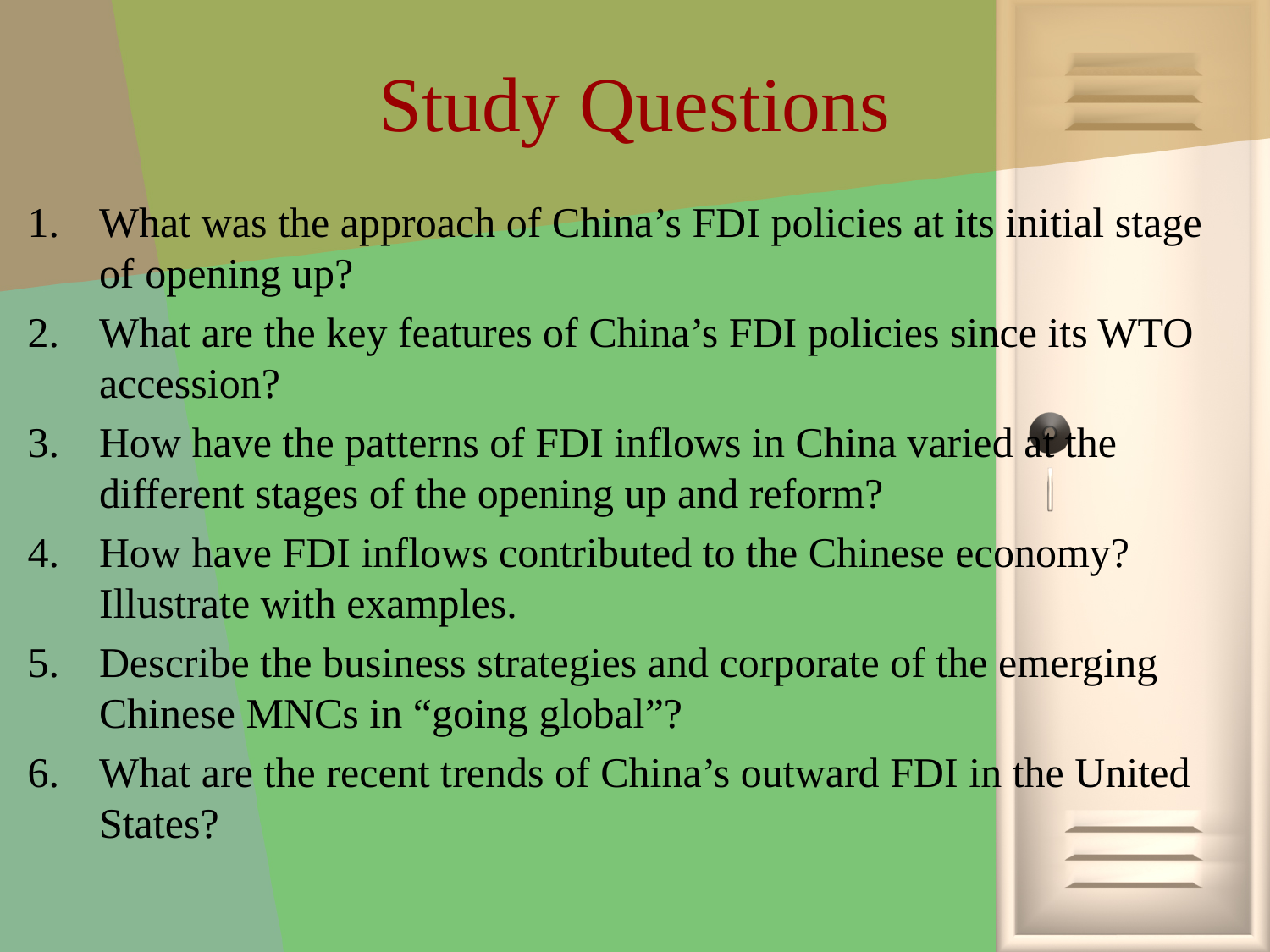

# Study Questions
What was the approach of China’s FDI policies at its initial stage of opening up?
What are the key features of China’s FDI policies since its WTO accession?
How have the patterns of FDI inflows in China varied at the different stages of the opening up and reform?
How have FDI inflows contributed to the Chinese economy? Illustrate with examples.
Describe the business strategies and corporate of the emerging Chinese MNCs in “going global”?
What are the recent trends of China’s outward FDI in the United States?